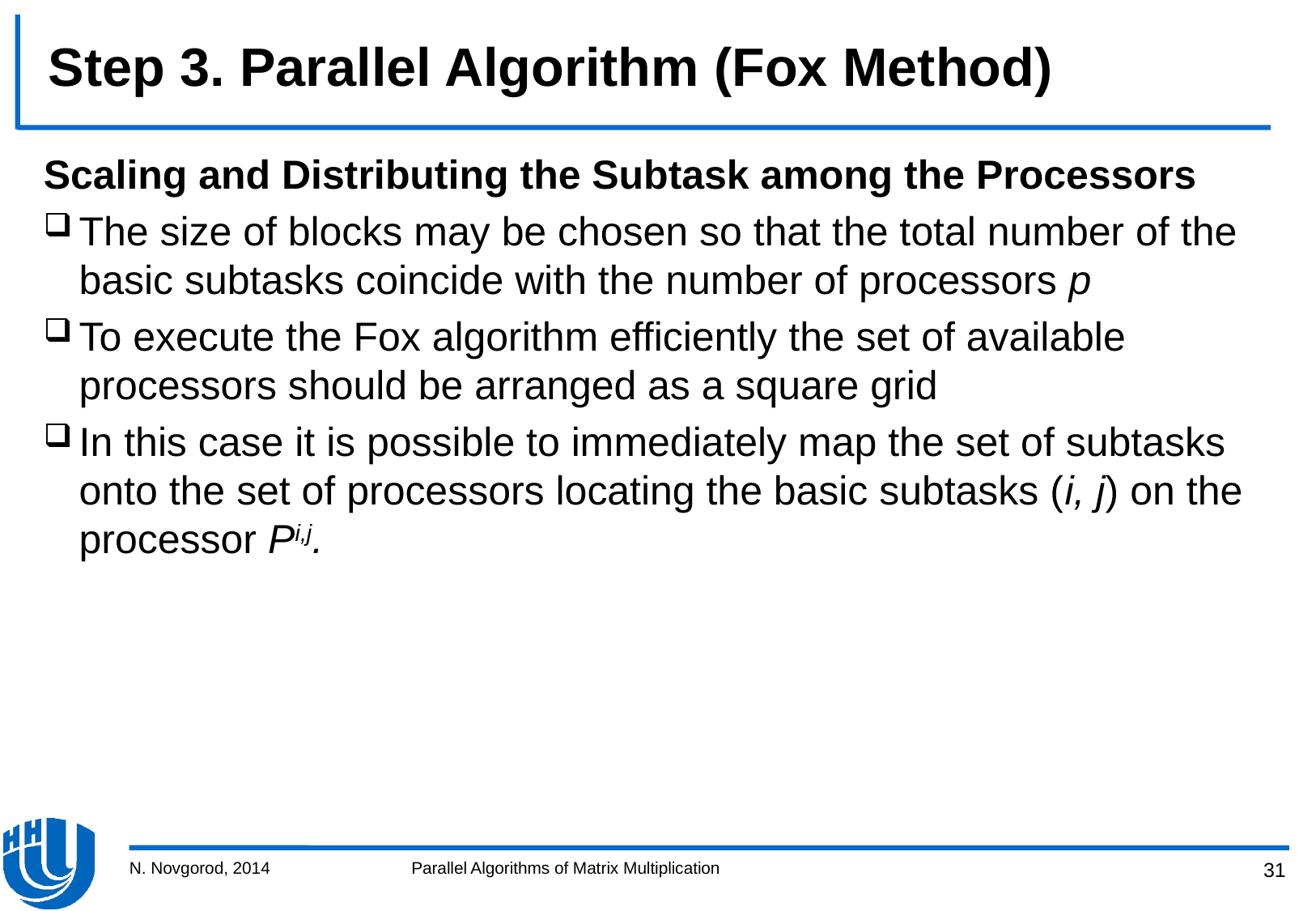

# Step 3. Parallel Algorithm (Fox Method)
Scaling and Distributing the Subtask among the Processors
The size of blocks may be chosen so that the total number of the basic subtasks coincide with the number of processors p
To execute the Fox algorithm efficiently the set of available processors should be arranged as a square grid
In this case it is possible to immediately map the set of subtasks onto the set of processors locating the basic subtasks (i, j) on the processor Pi,j.
N. Novgorod, 2014
Parallel Algorithms of Matrix Multiplication
31